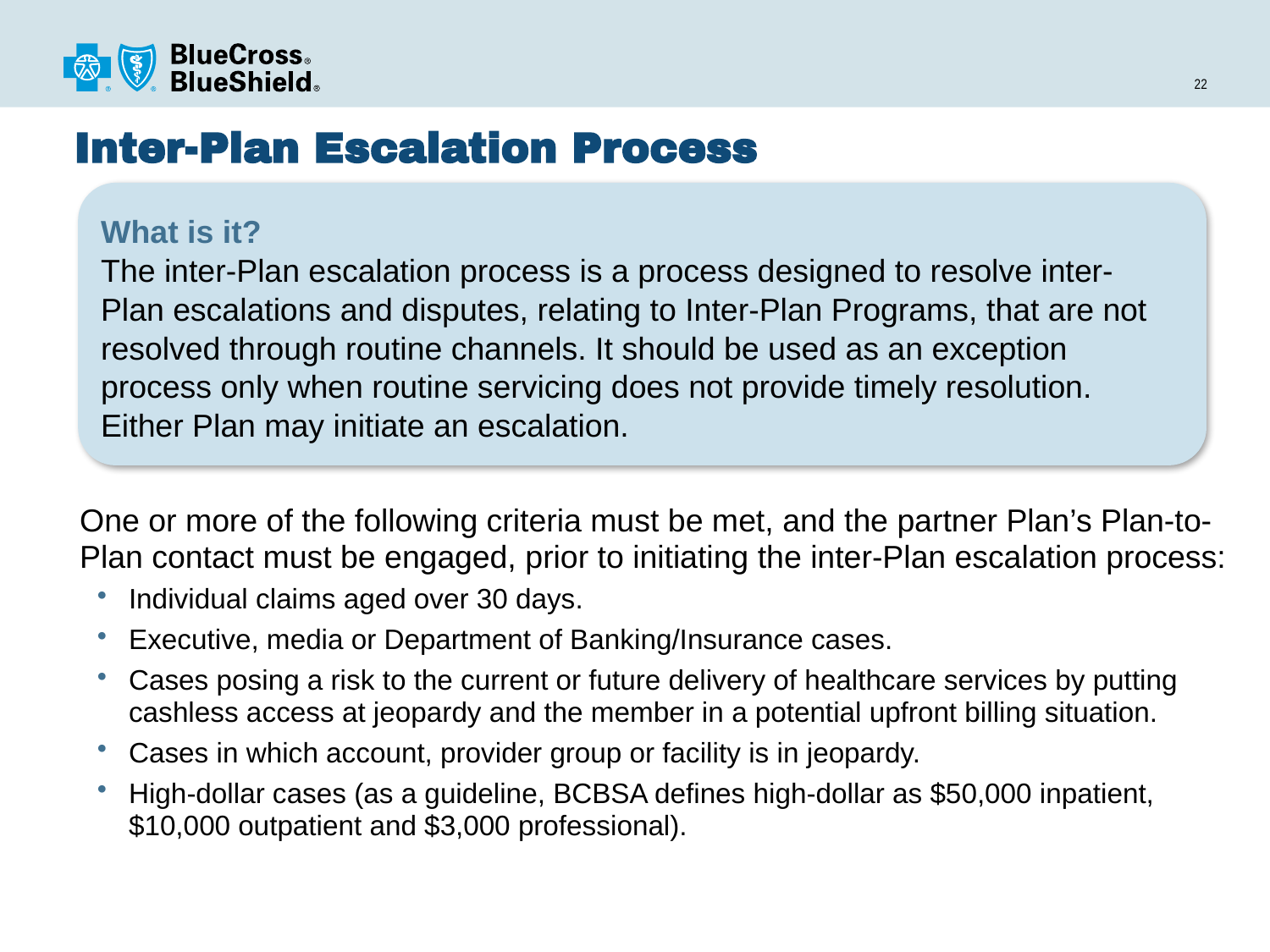

# Inter-Plan Escalation Process

What is it?
The inter-Plan escalation process is a process designed to resolve inter-Plan escalations and disputes, relating to Inter-Plan Programs, that are not resolved through routine channels. It should be used as an exception process only when routine servicing does not provide timely resolution. Either Plan may initiate an escalation.
One or more of the following criteria must be met, and the partner Plan’s Plan-to-Plan contact must be engaged, prior to initiating the inter-Plan escalation process:
Individual claims aged over 30 days.
Executive, media or Department of Banking/Insurance cases.
Cases posing a risk to the current or future delivery of healthcare services by putting cashless access at jeopardy and the member in a potential upfront billing situation.
Cases in which account, provider group or facility is in jeopardy.
High-dollar cases (as a guideline, BCBSA defines high-dollar as $50,000 inpatient, $10,000 outpatient and $3,000 professional).